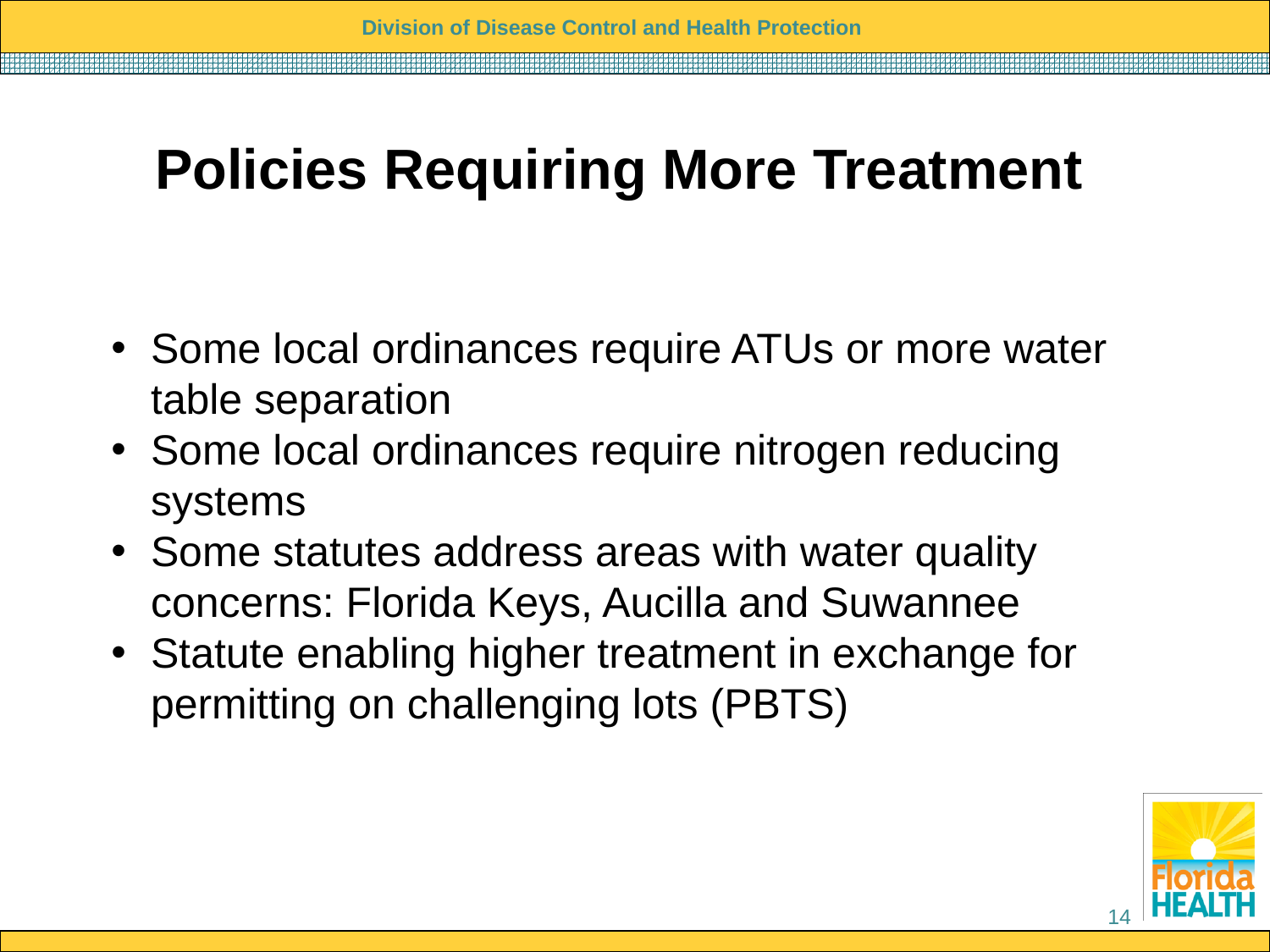

Policies Requiring More Treatment

Some local ordinances require ATUs or more water table separation
Some local ordinances require nitrogen reducing systems
Some statutes address areas with water quality concerns: Florida Keys, Aucilla and Suwannee
Statute enabling higher treatment in exchange for permitting on challenging lots (PBTS)